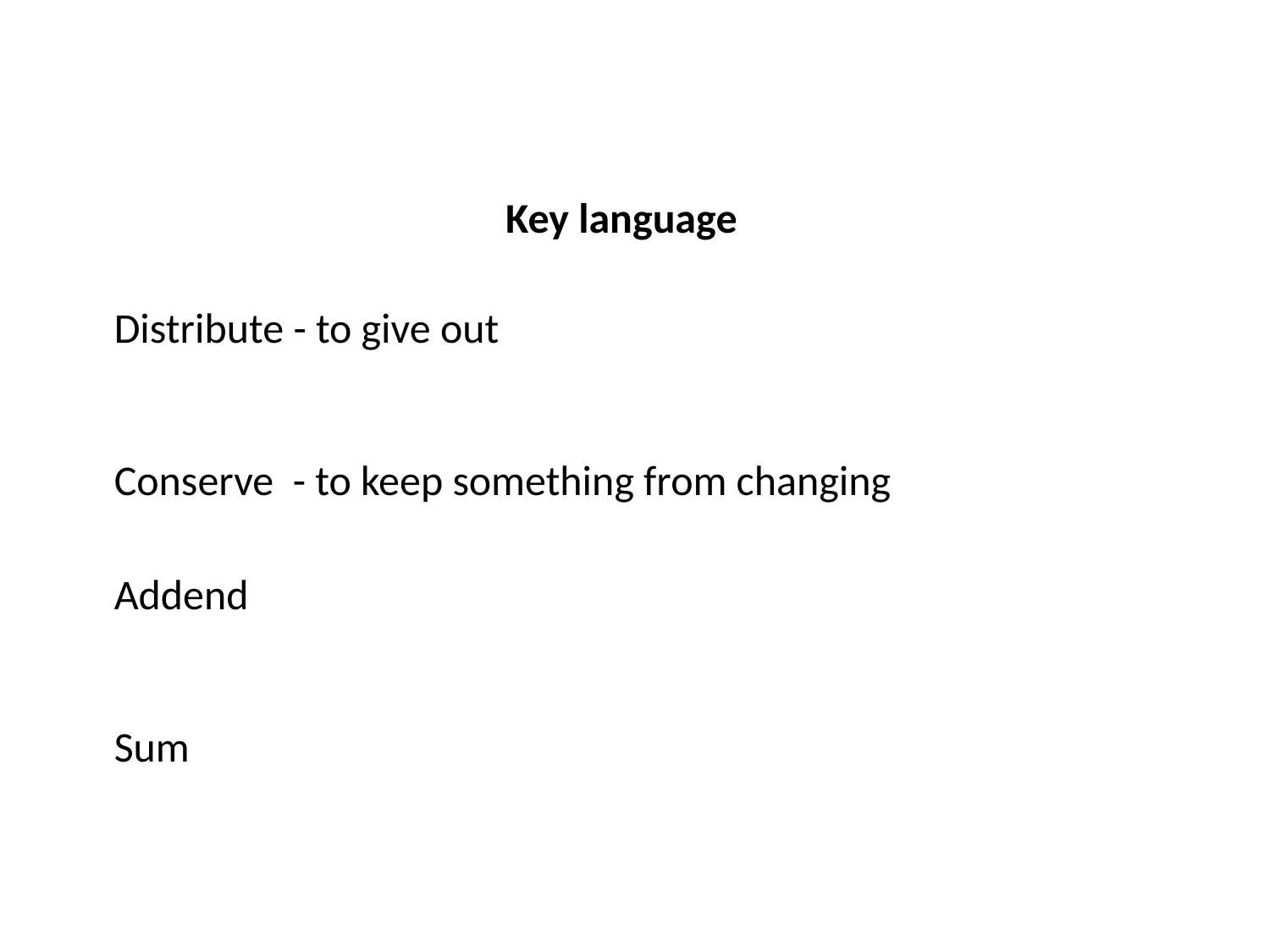

#
Key language

Distribute - to give out

Conserve  - to keep something from changing

Addend

Sum